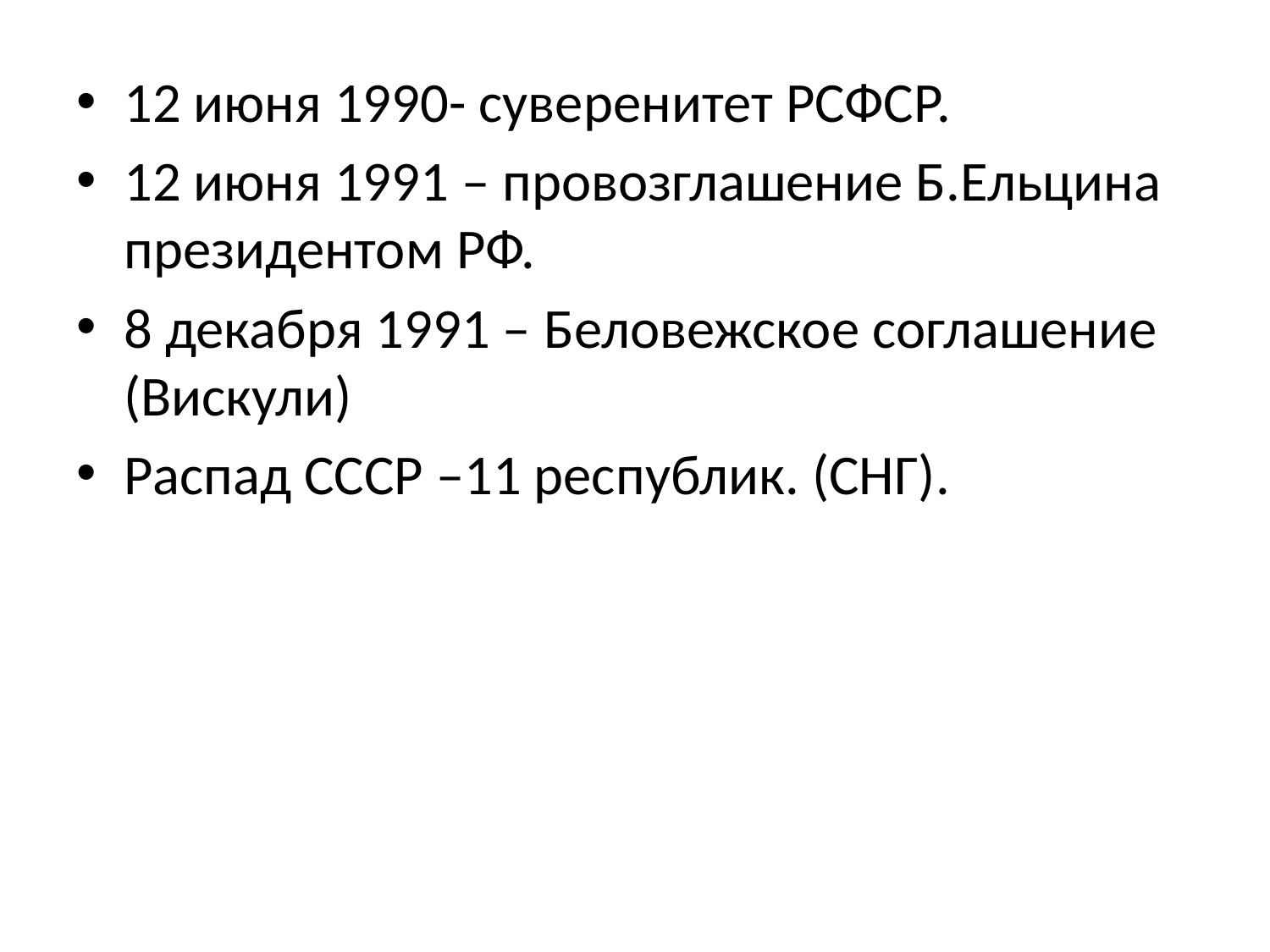

12 июня 1990- суверенитет РСФСР.
12 июня 1991 – провозглашение Б.Ельцина президентом РФ.
8 декабря 1991 – Беловежское соглашение (Вискули)
Распад СССР –11 республик. (СНГ).